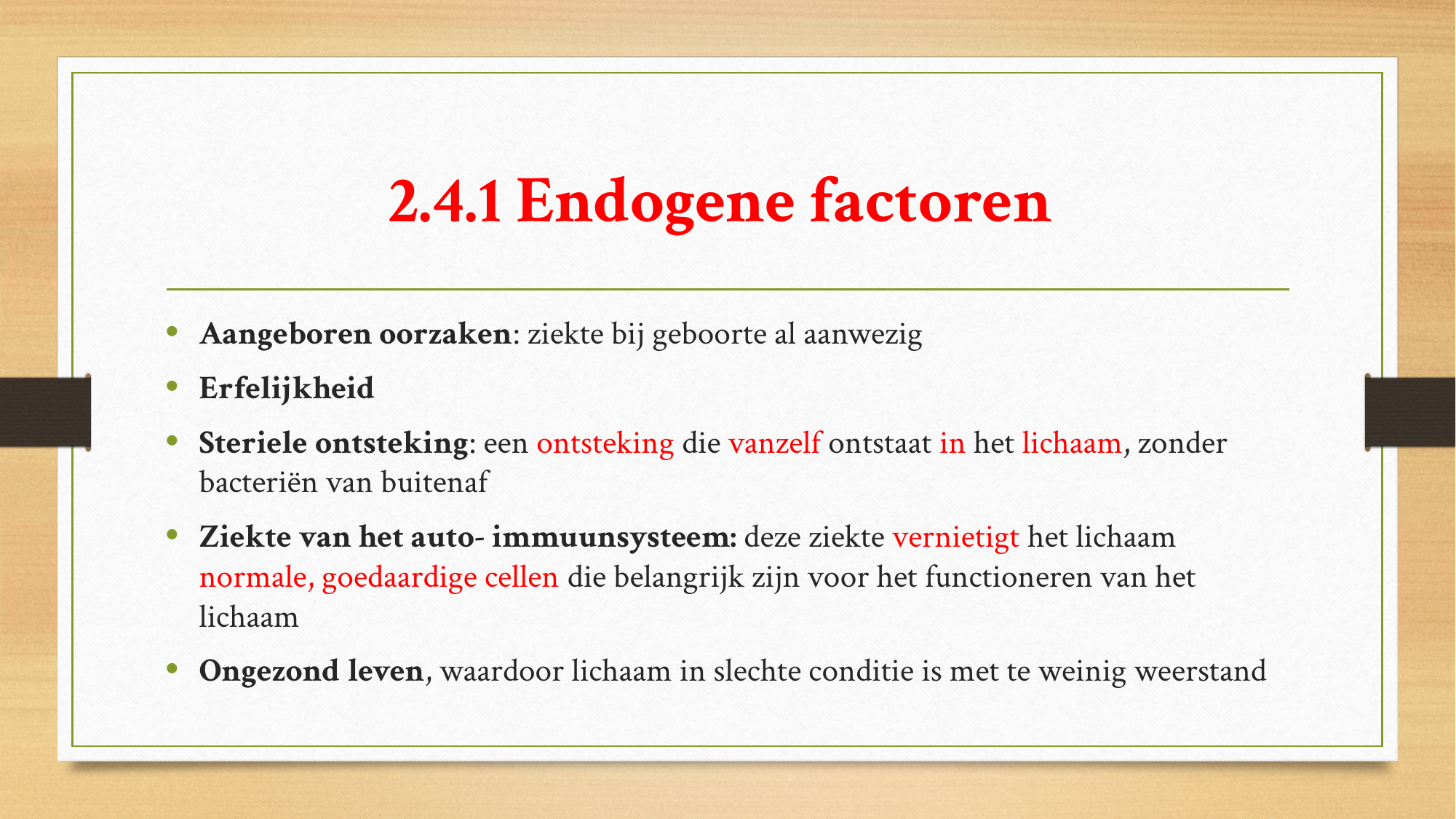

# 2.4.1 Endogene factoren
Aangeboren oorzaken: ziekte bij geboorte al aanwezig
Erfelijkheid
Steriele ontsteking: een ontsteking die vanzelf ontstaat in het lichaam, zonder bacteriën van buitenaf
Ziekte van het auto- immuunsysteem: deze ziekte vernietigt het lichaam normale, goedaardige cellen die belangrijk zijn voor het functioneren van het lichaam
Ongezond leven, waardoor lichaam in slechte conditie is met te weinig weerstand